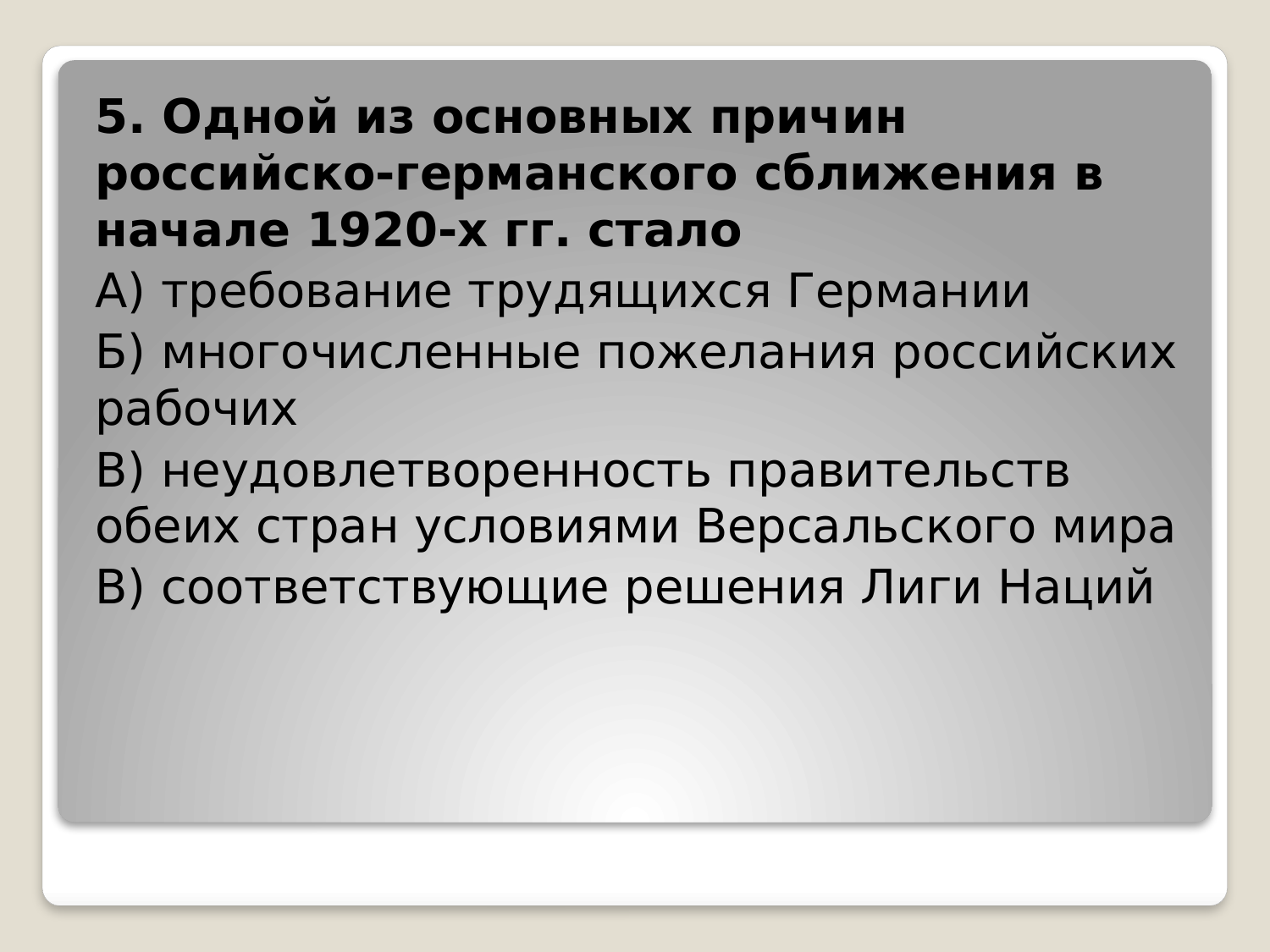

5. Одной из основных причин российско-германского сближения в начале 1920-х гг. стало
А) требование трудящихся Германии
Б) многочисленные пожелания российских рабочих
В) неудовлетворенность правительств обеих стран условиями Версальского мира
В) соответствующие решения Лиги Наций

#